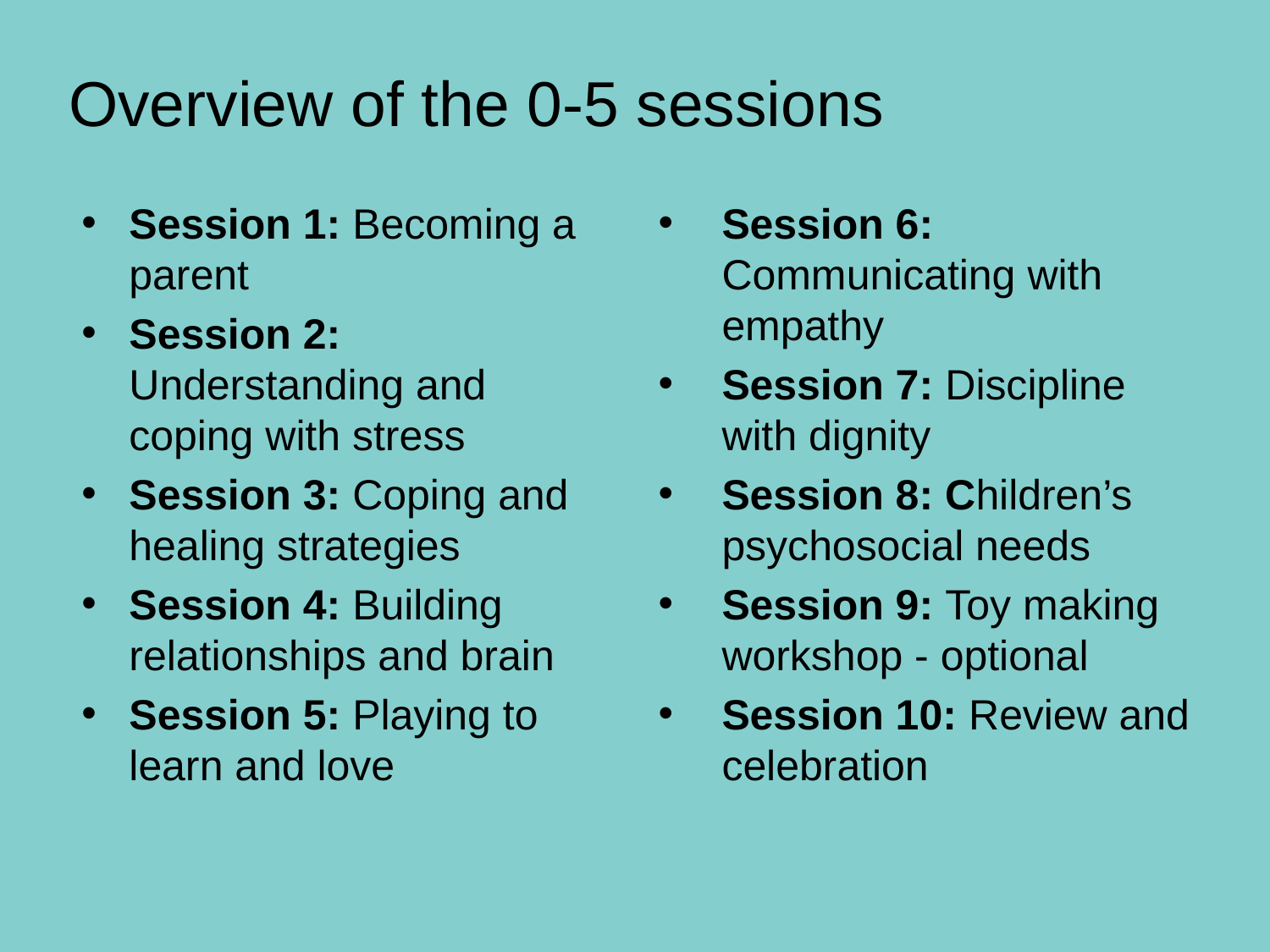

# Overview of the 0-5 sessions
Session 1: Becoming a parent
Session 2: Understanding and coping with stress
Session 3: Coping and healing strategies
Session 4: Building relationships and brain
Session 5: Playing to learn and love
Session 6: Communicating with empathy
Session 7: Discipline with dignity
Session 8: Children’s psychosocial needs
Session 9: Toy making workshop - optional
Session 10: Review and celebration